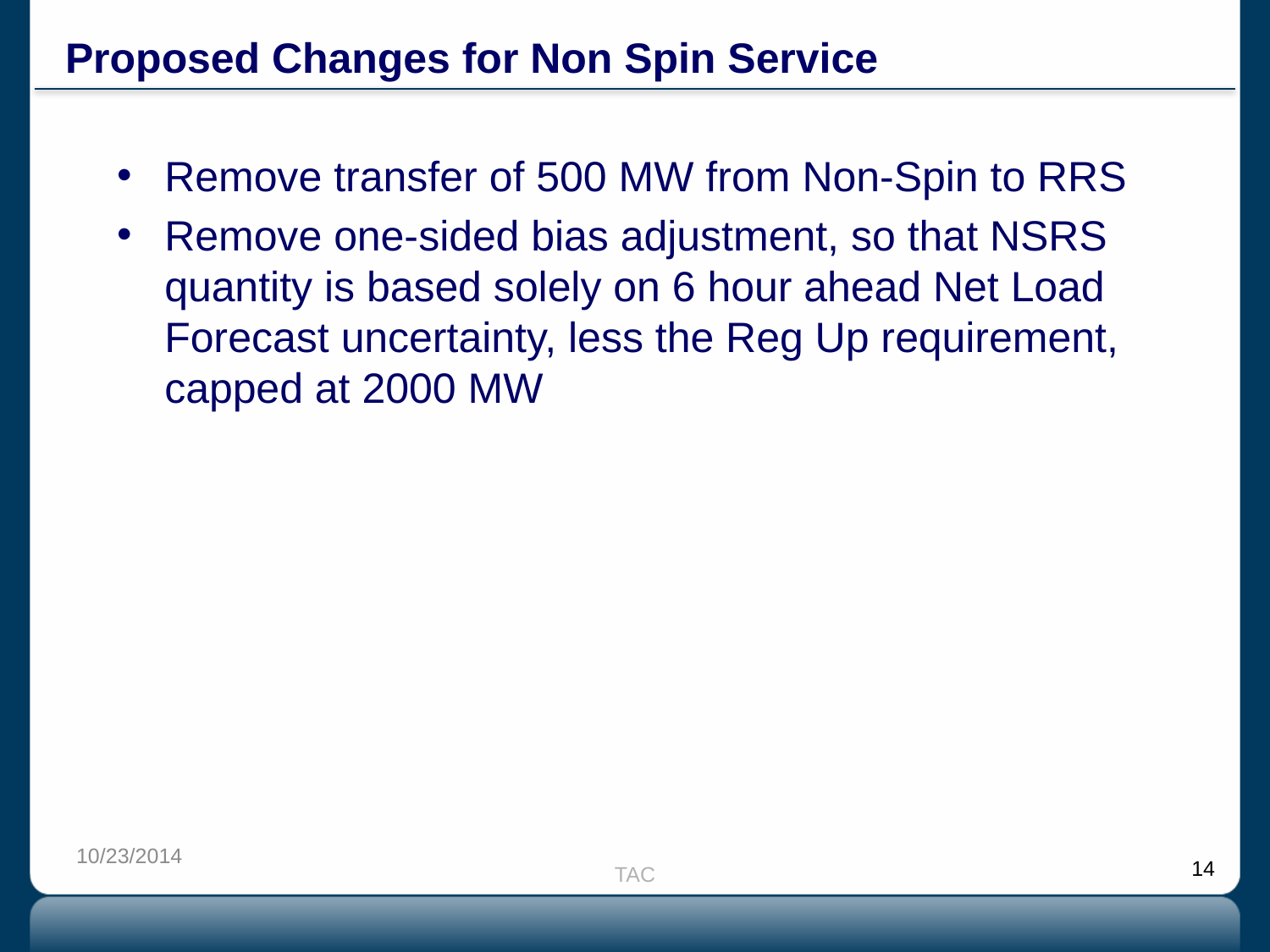

# Proposed Changes for Non Spin Service
Remove transfer of 500 MW from Non-Spin to RRS
Remove one-sided bias adjustment, so that NSRS quantity is based solely on 6 hour ahead Net Load Forecast uncertainty, less the Reg Up requirement, capped at 2000 MW
10/23/2014
TAC